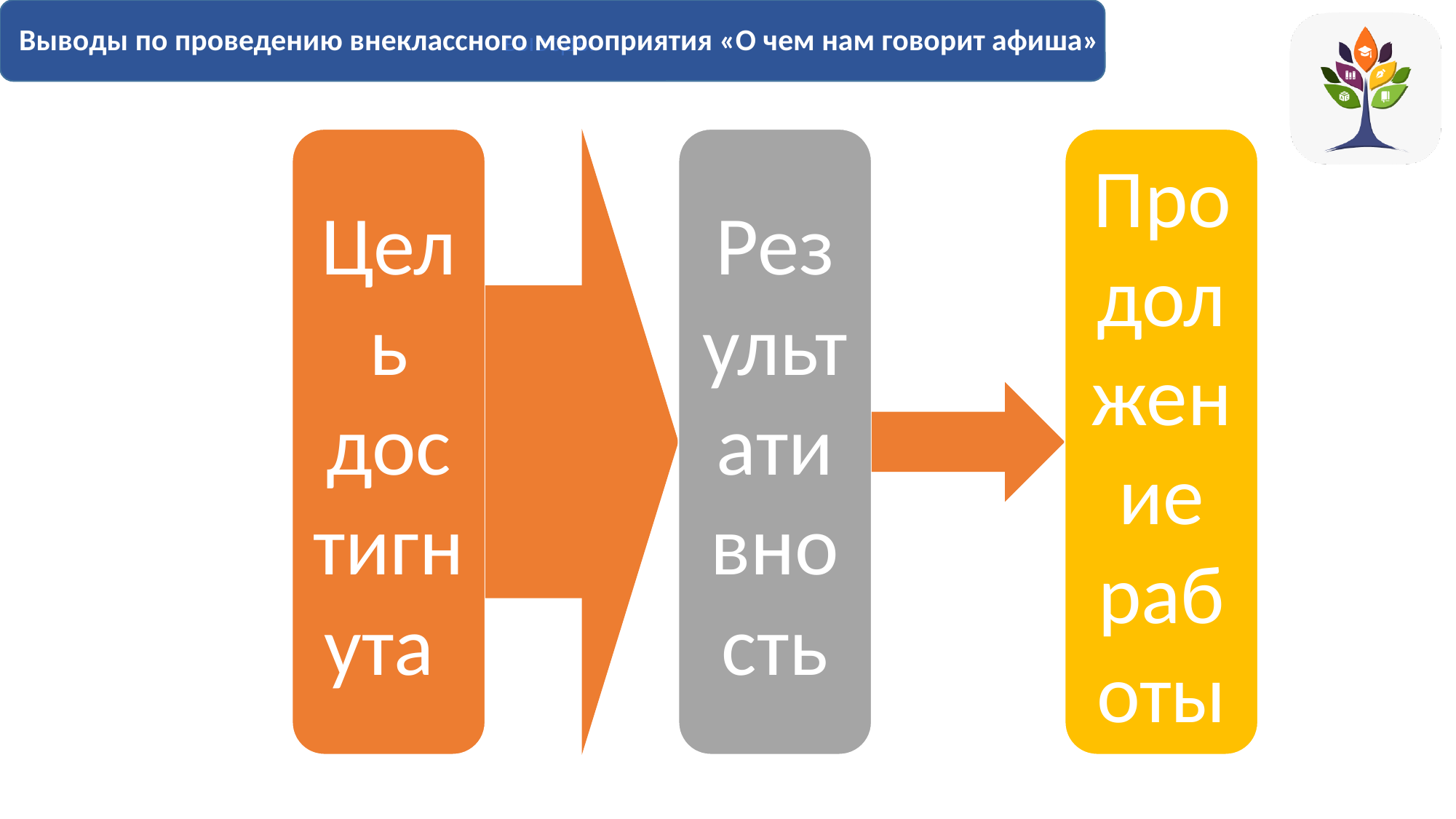

выводы
Выводы по проведению внеклассного мероприятия «О чем нам говорит афиша»
Цель достигнута
Результативность
Продолжение работы